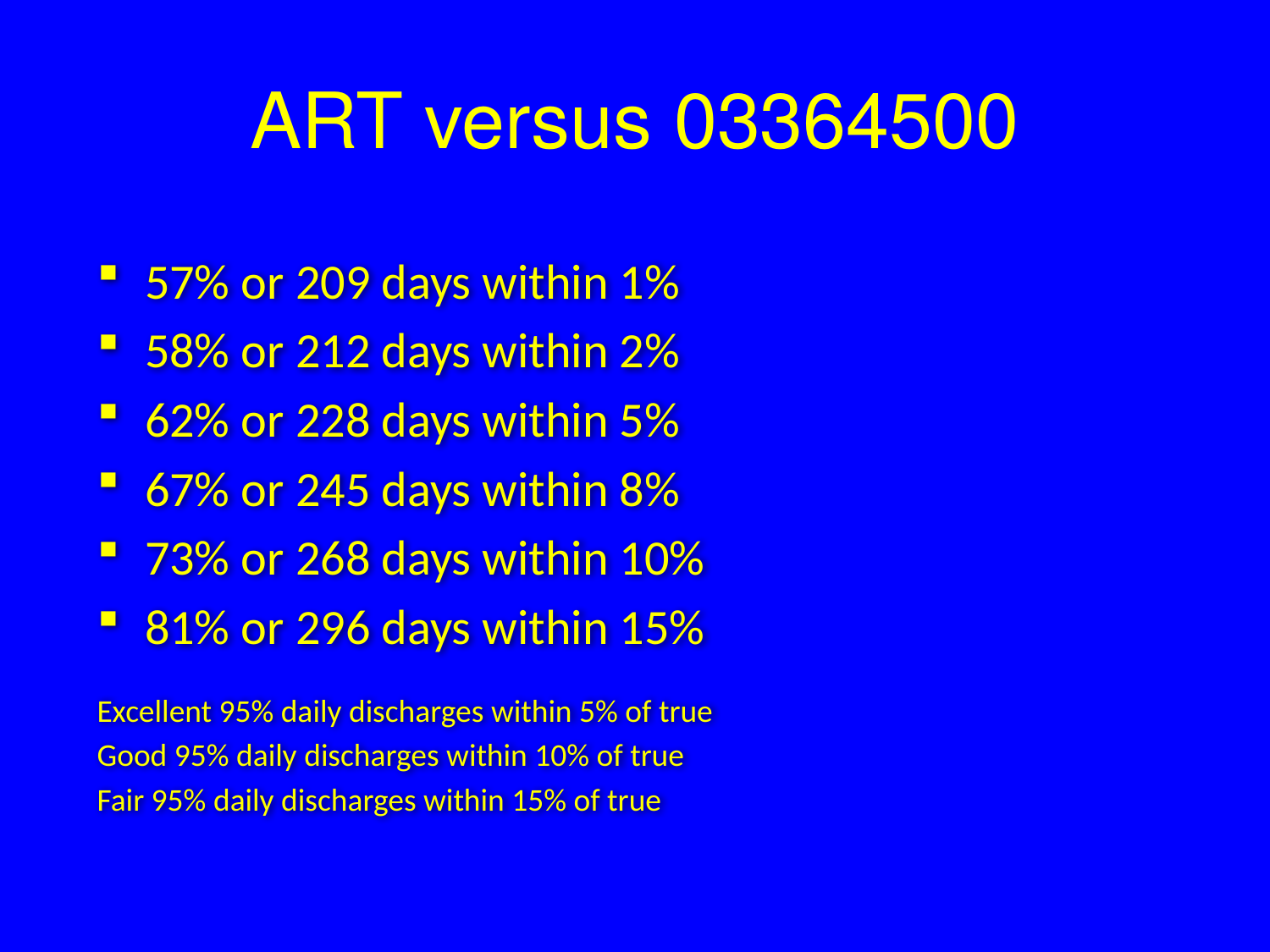

# ART versus 03364500
57% or 209 days within 1%
58% or 212 days within 2%
62% or 228 days within 5%
67% or 245 days within 8%
73% or 268 days within 10%
81% or 296 days within 15%

Excellent 95% daily discharges within 5% of true
Good 95% daily discharges within 10% of true
Fair 95% daily discharges within 15% of true